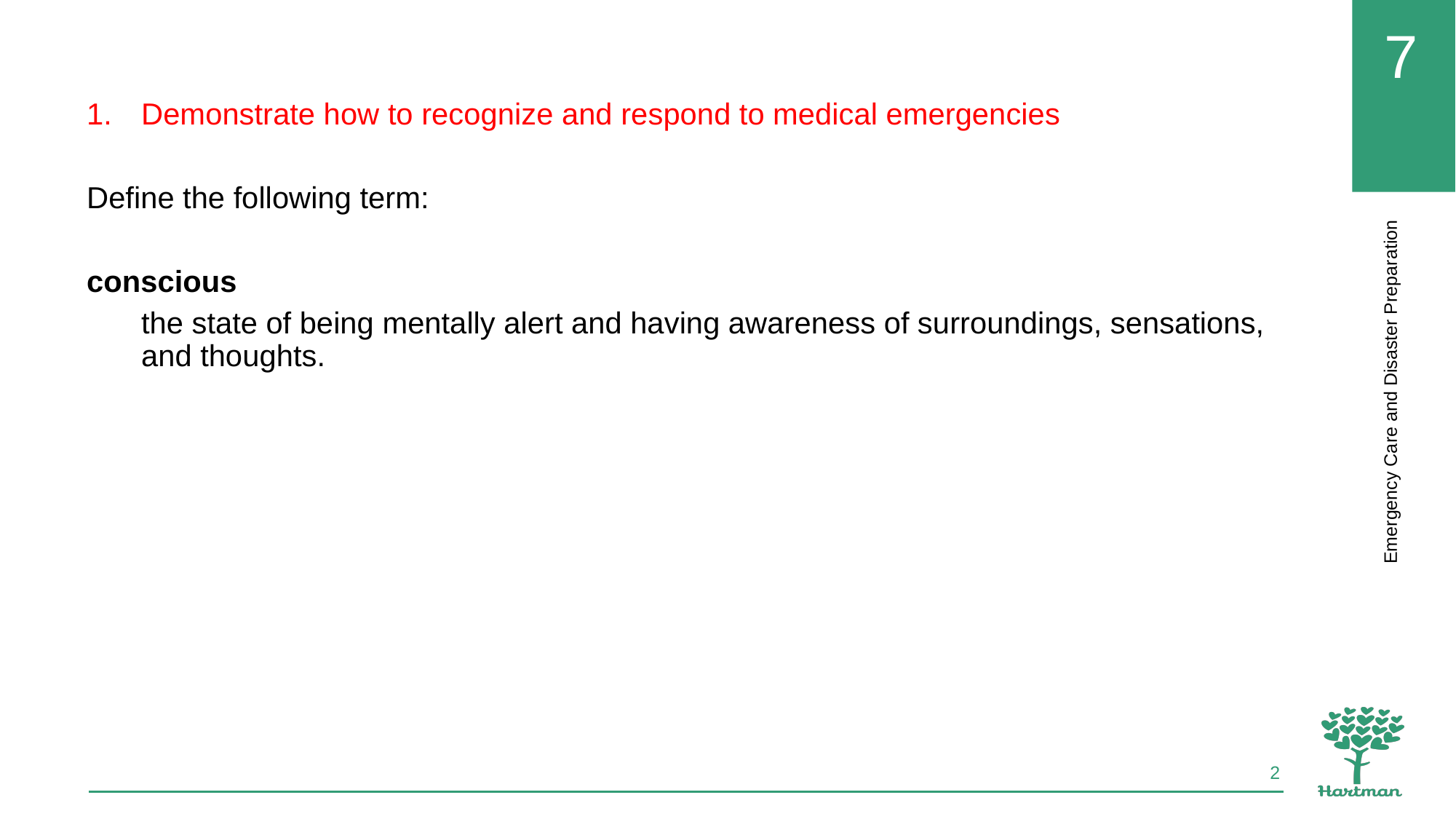

Demonstrate how to recognize and respond to medical emergencies

Define the following term:

conscious
the state of being mentally alert and having awareness of surroundings, sensations, and thoughts.

2